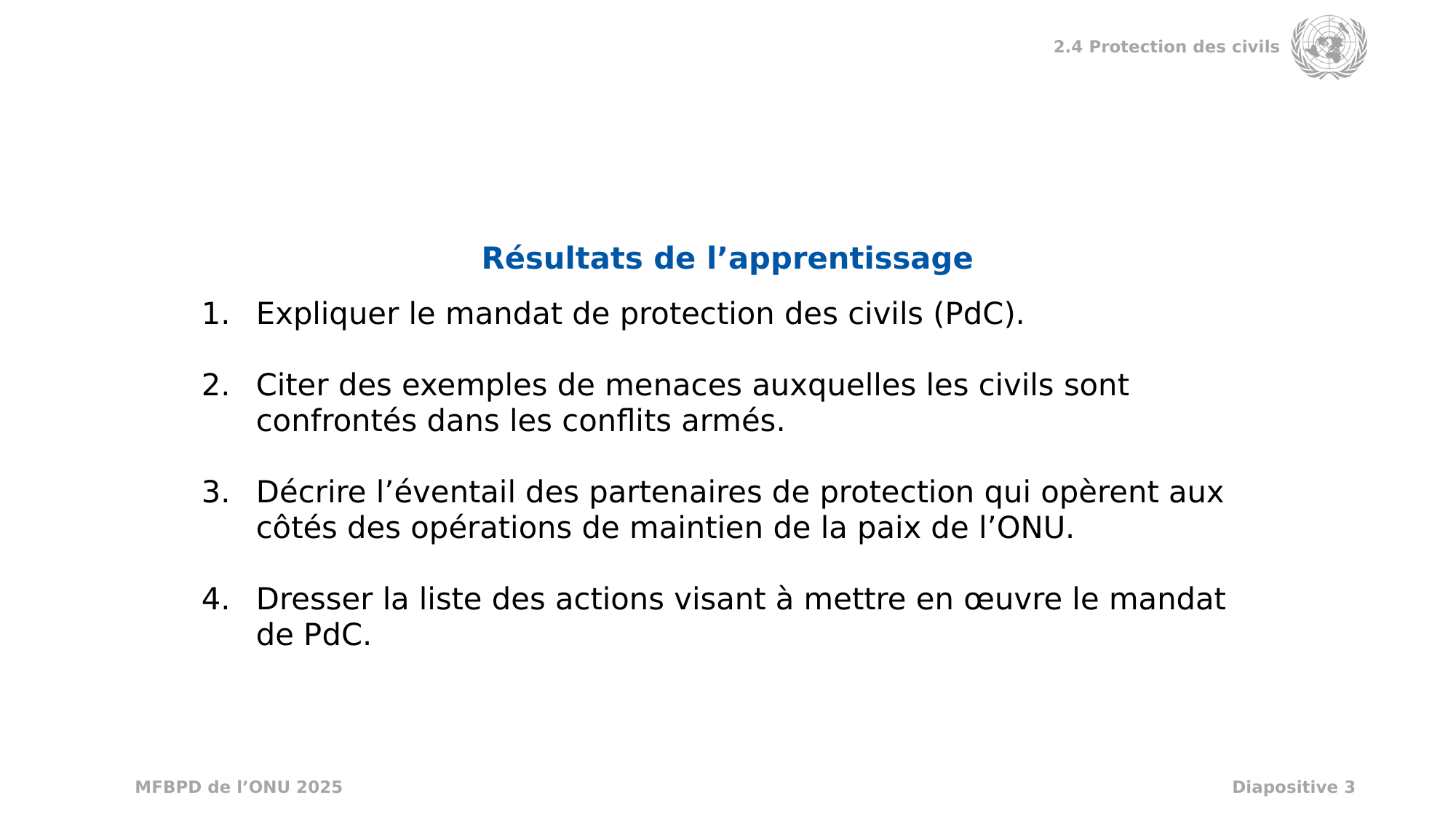

| Résultats de l’apprentissage |
| --- |
| Expliquer le mandat de protection des civils (PdC). Citer des exemples de menaces auxquelles les civils sont confrontés dans les conflits armés. Décrire l’éventail des partenaires de protection qui opèrent aux côtés des opérations de maintien de la paix de l’ONU. Dresser la liste des actions visant à mettre en œuvre le mandat de PdC. |